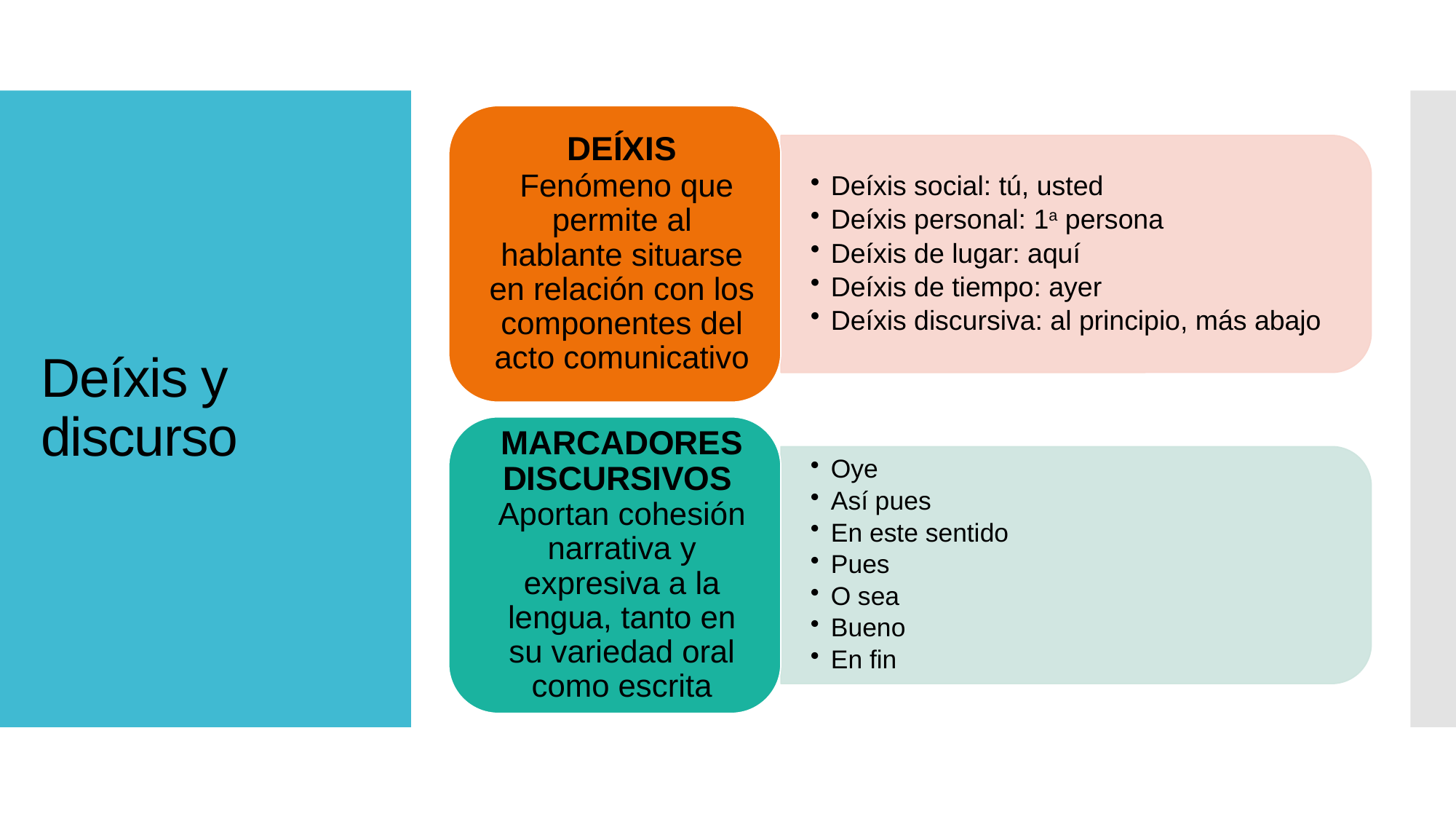

Deíxis social: tú, usted
Deíxis personal: 1a persona
Deíxis de lugar: aquí
Deíxis de tiempo: ayer
Deíxis discursiva: al principio, más abajo
Deíxis
 Fenómeno que permite al hablante situarse en relación con los componentes del acto comunicativo
Oye
Así pues
En este sentido
Pues
O sea
Bueno
En fin
marcadores discursivos
Aportan cohesión narrativa y expresiva a la lengua, tanto en su variedad oral como escrita
# Deíxis y discurso